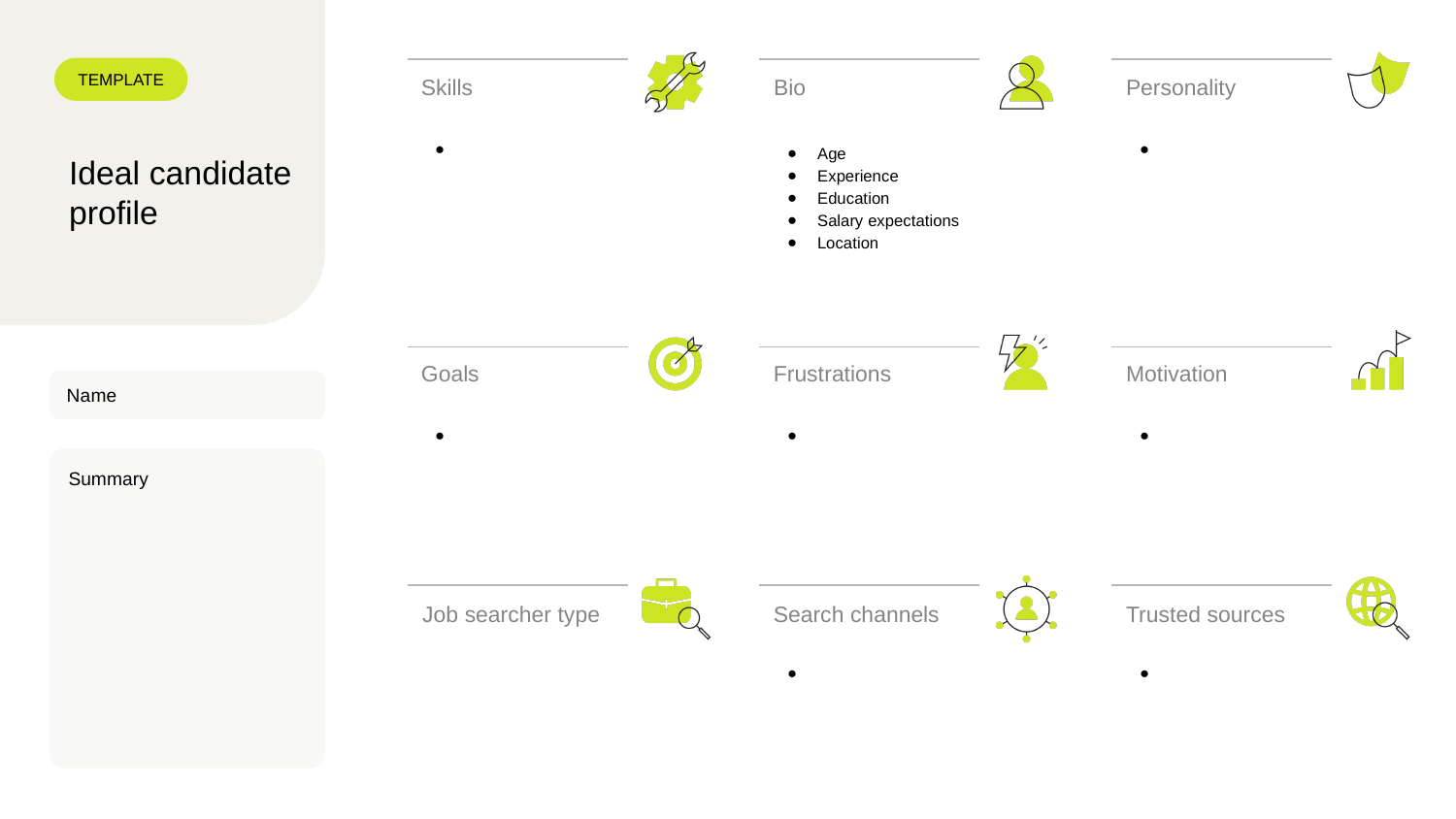

Age
Experience
Education
Salary expectations
Location

Name

Summary